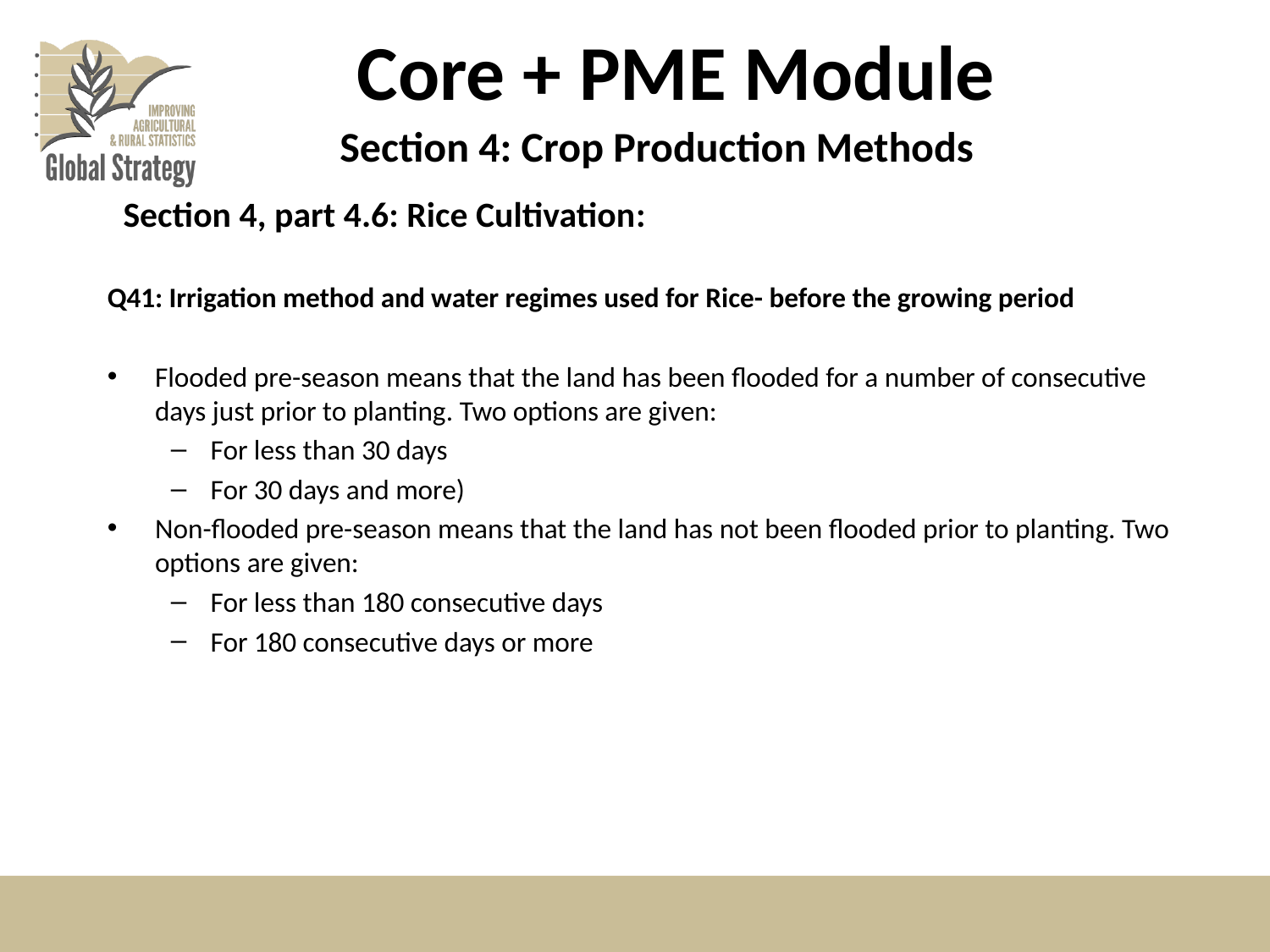

# Core + PME Module
Section 4: Crop Production Methods

Section 4, part 4.6: Rice Cultivation:

Q41: Irrigation method and water regimes used for Rice- before the growing period

Flooded pre-season means that the land has been flooded for a number of consecutive days just prior to planting. Two options are given:
For less than 30 days
For 30 days and more)
Non-flooded pre-season means that the land has not been flooded prior to planting. Two options are given:
For less than 180 consecutive days
For 180 consecutive days or more